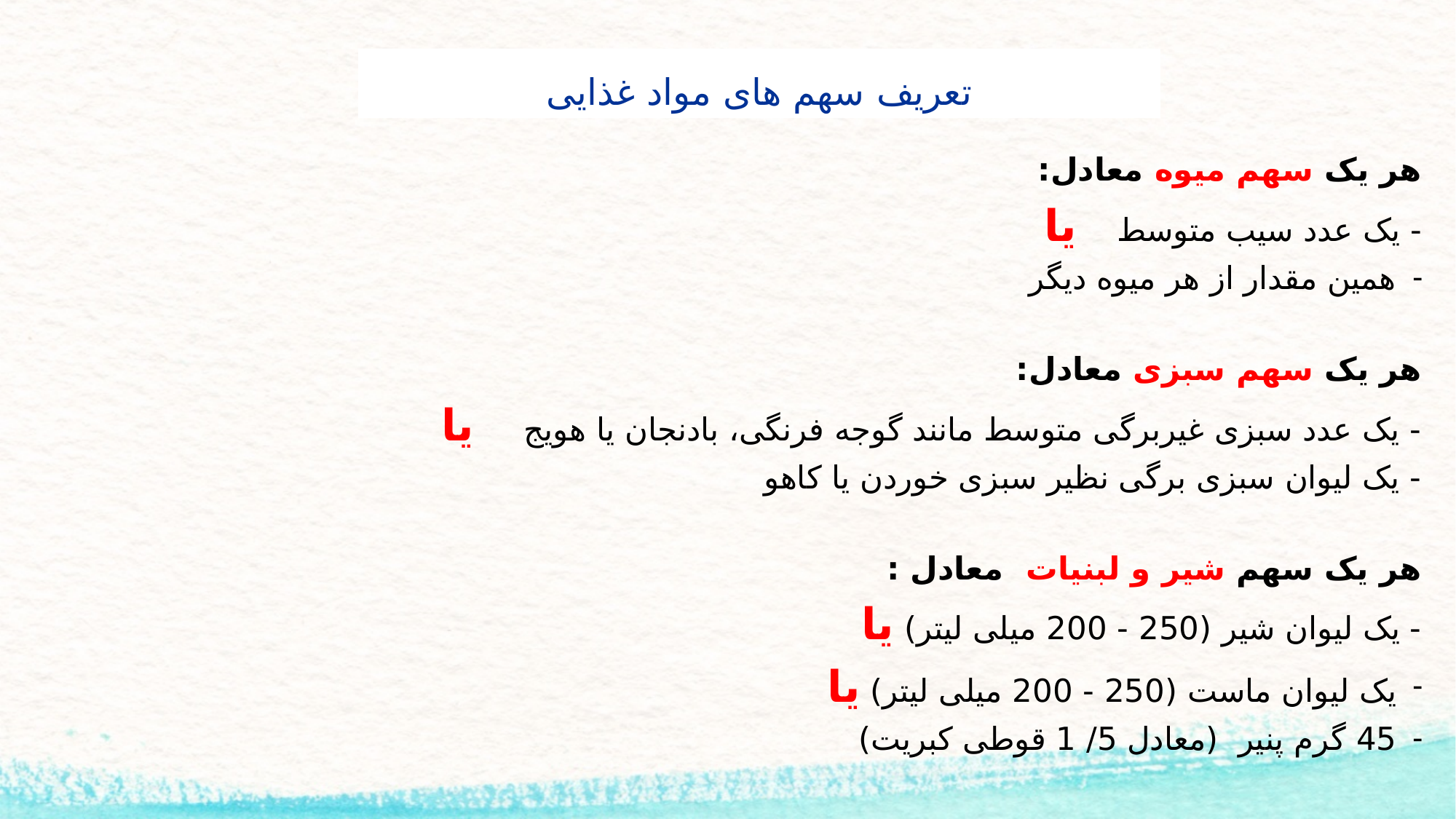

# تعریف سهم های مواد غذایی
هر یک سهم میوه معادل:
- یک عدد سیب متوسط    یا
همین مقدار از هر میوه دیگر

هر یک سهم سبزی معادل:
- یک عدد سبزی غیربرگی متوسط مانند گوجه فرنگی، بادنجان یا هویج     یا
- یک لیوان سبزی برگی نظیر سبزی خوردن یا کاهو

هر یک سهم شیر و لبنیات  معادل :
- یک لیوان شیر (250 - 200 میلی لیتر) یا
یک لیوان ماست (250 - 200 میلی لیتر) یا
45 گرم پنیر  (معادل 5/ 1 قوطی کبریت)